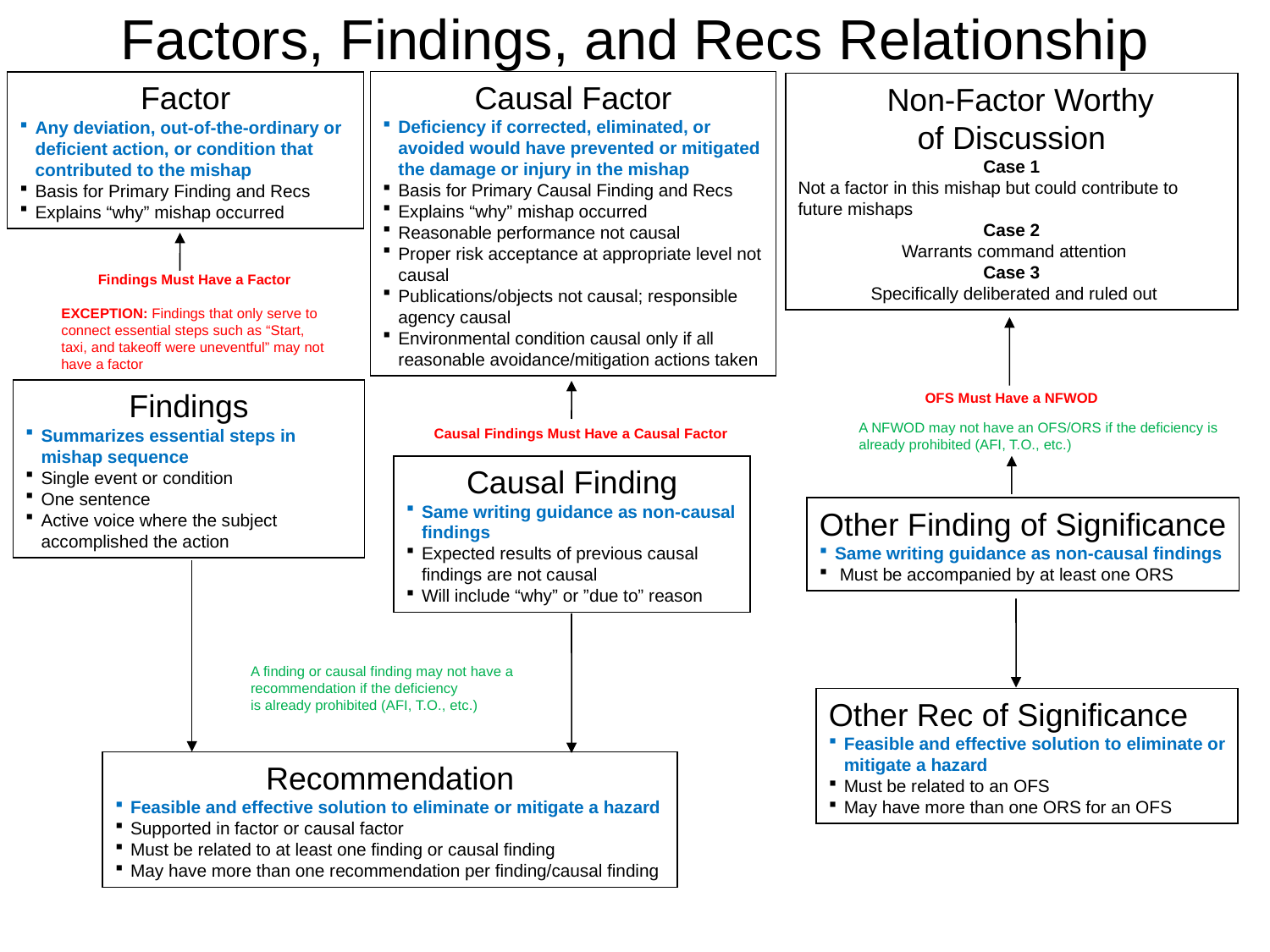

# Factors, Findings, and Recs Relationship
Causal Factor
Deficiency if corrected, eliminated, or avoided would have prevented or mitigated the damage or injury in the mishap
Basis for Primary Causal Finding and Recs
Explains “why” mishap occurred
Reasonable performance not causal
Proper risk acceptance at appropriate level not causal
Publications/objects not causal; responsible agency causal
Environmental condition causal only if all reasonable avoidance/mitigation actions taken
Factor
Any deviation, out-of-the-ordinary or deficient action, or condition that contributed to the mishap
Basis for Primary Finding and Recs
Explains “why” mishap occurred
   Non-Factor Worthy
of Discussion
Case 1
Not a factor in this mishap but could contribute to future mishaps
Case 2
 Warrants command attention
Case 3
 Specifically deliberated and ruled out

Findings Must Have a Factor

EXCEPTION: Findings that only serve to connect essential steps such as “Start, taxi, and takeoff were uneventful” may not have a factor

Findings
Summarizes essential steps in mishap sequence
Single event or condition
One sentence
Active voice where the subject accomplished the action

OFS Must Have a NFWOD
A NFWOD may not have an OFS/ORS if the deficiency is already prohibited (AFI, T.O., etc.)
Causal Findings Must Have a Causal Factor
Causal Finding
Same writing guidance as non-causal findings
Expected results of previous causal findings are not causal
Will include “why” or ”due to” reason

Other Finding of Significance
Same writing guidance as non-causal findings
 Must be accompanied by at least one ORS

A finding or causal finding may not have a recommendation if the deficiency
is already prohibited (AFI, T.O., etc.)
Other Rec of Significance
Feasible and effective solution to eliminate or mitigate a hazard
Must be related to an OFS
May have more than one ORS for an OFS
Recommendation
Feasible and effective solution to eliminate or mitigate a hazard
Supported in factor or causal factor
Must be related to at least one finding or causal finding
May have more than one recommendation per finding/causal finding